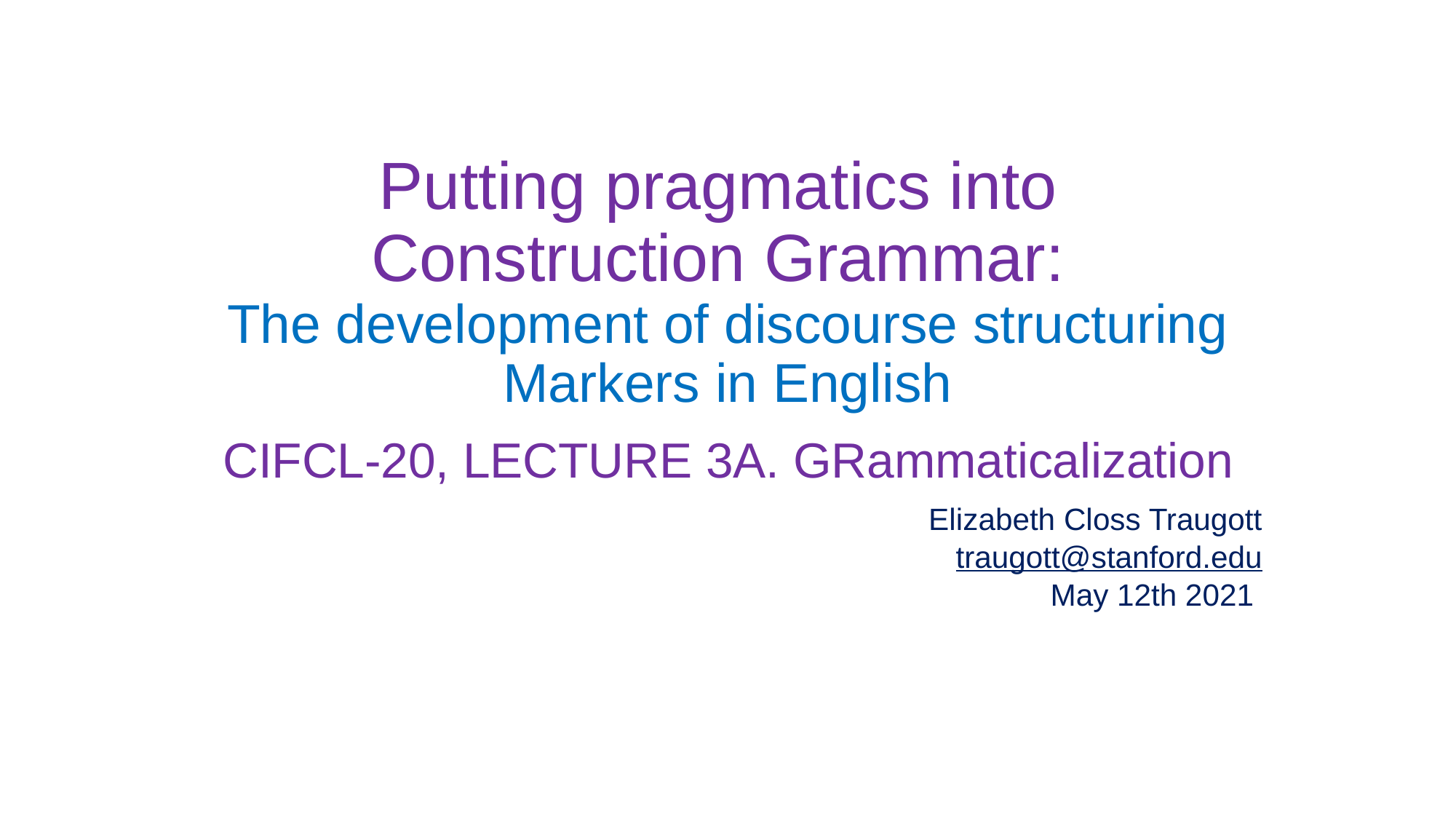

# Putting pragmatics into Construction Grammar: The development of discourse structuring Markers in English
CIFCL-20, LECTURE 3A. GRammaticalization

Elizabeth Closs Traugott
traugott@stanford.edu
May 12th 2021